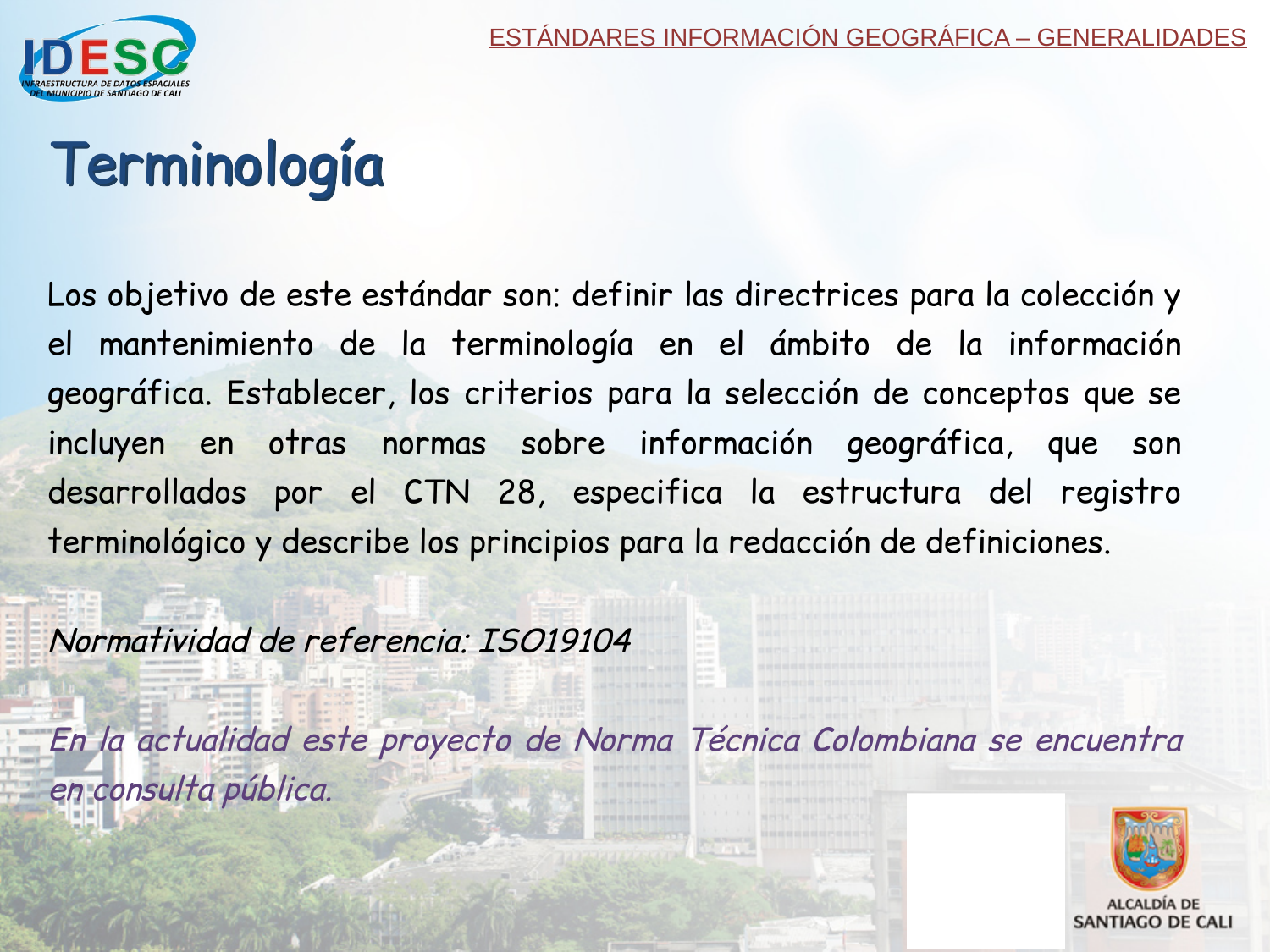

ESTÁNDARES INFORMACIÓN GEOGRÁFICA – GENERALIDADES
Terminología
Los objetivo de este estándar son: definir las directrices para la colección y el mantenimiento de la terminología en el ámbito de la información geográfica. Establecer, los criterios para la selección de conceptos que se incluyen en otras normas sobre información geográfica, que son desarrollados por el CTN 28, especifica la estructura del registro terminológico y describe los principios para la redacción de definiciones.

Normatividad de referencia: ISO19104

En la actualidad este proyecto de Norma Técnica Colombiana se encuentra en consulta pública.